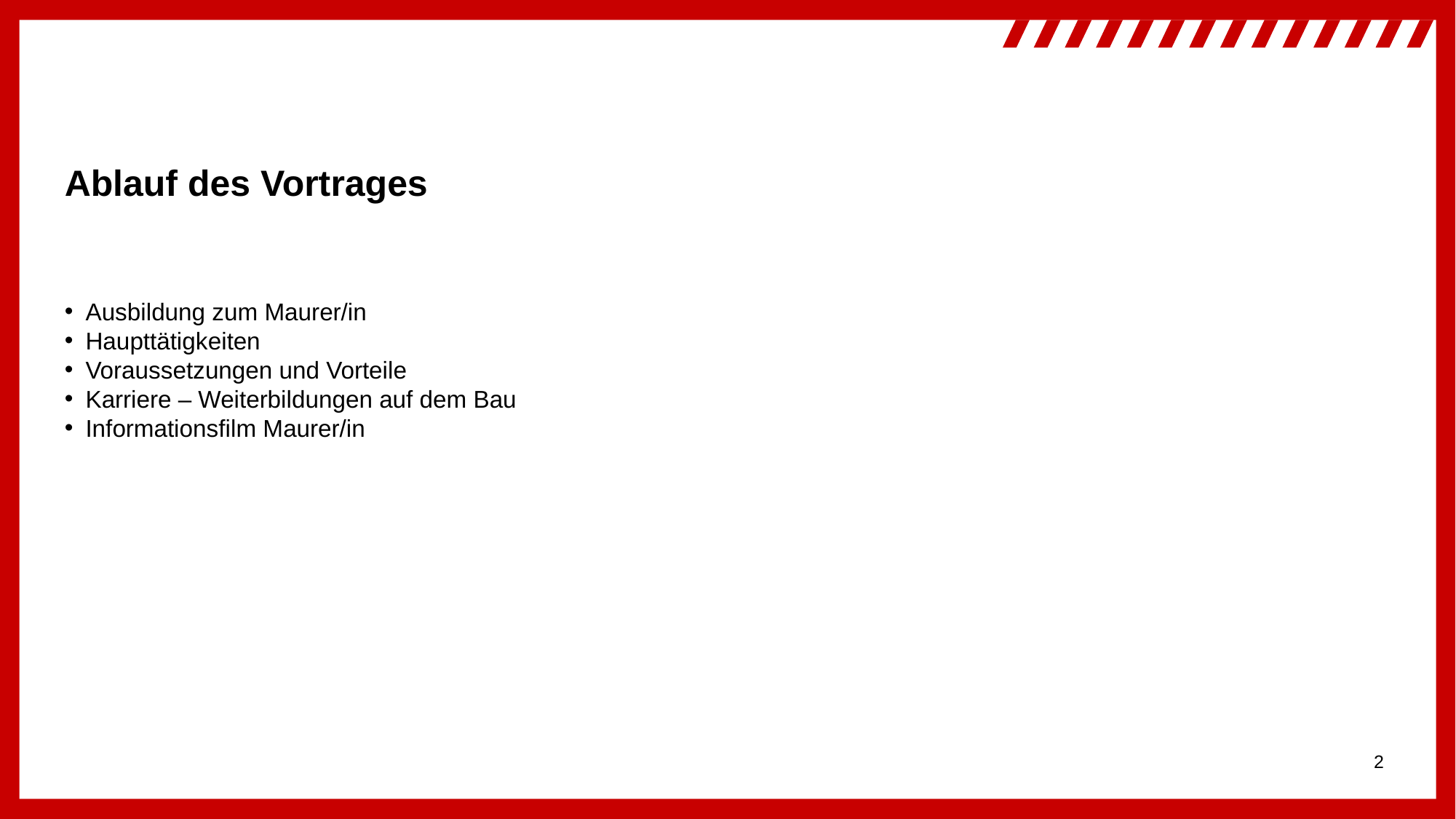

# Ablauf des Vortrages

Ausbildung zum Maurer/in
Haupttätigkeiten
Voraussetzungen und Vorteile
Karriere – Weiterbildungen auf dem Bau
Informationsfilm Maurer/in
2